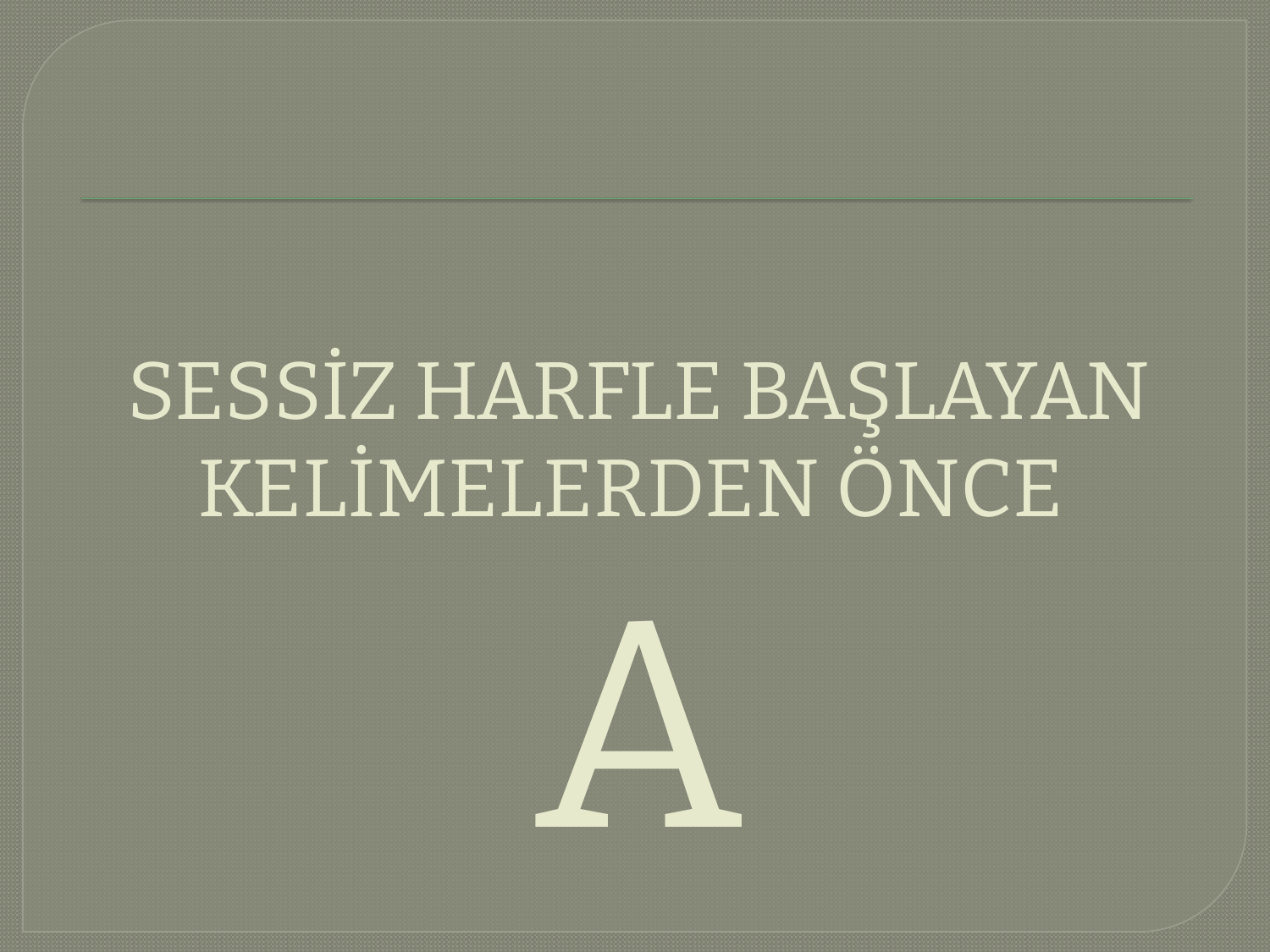

# SESSİZ HARFLE BAŞLAYAN KELİMELERDEN ÖNCE A